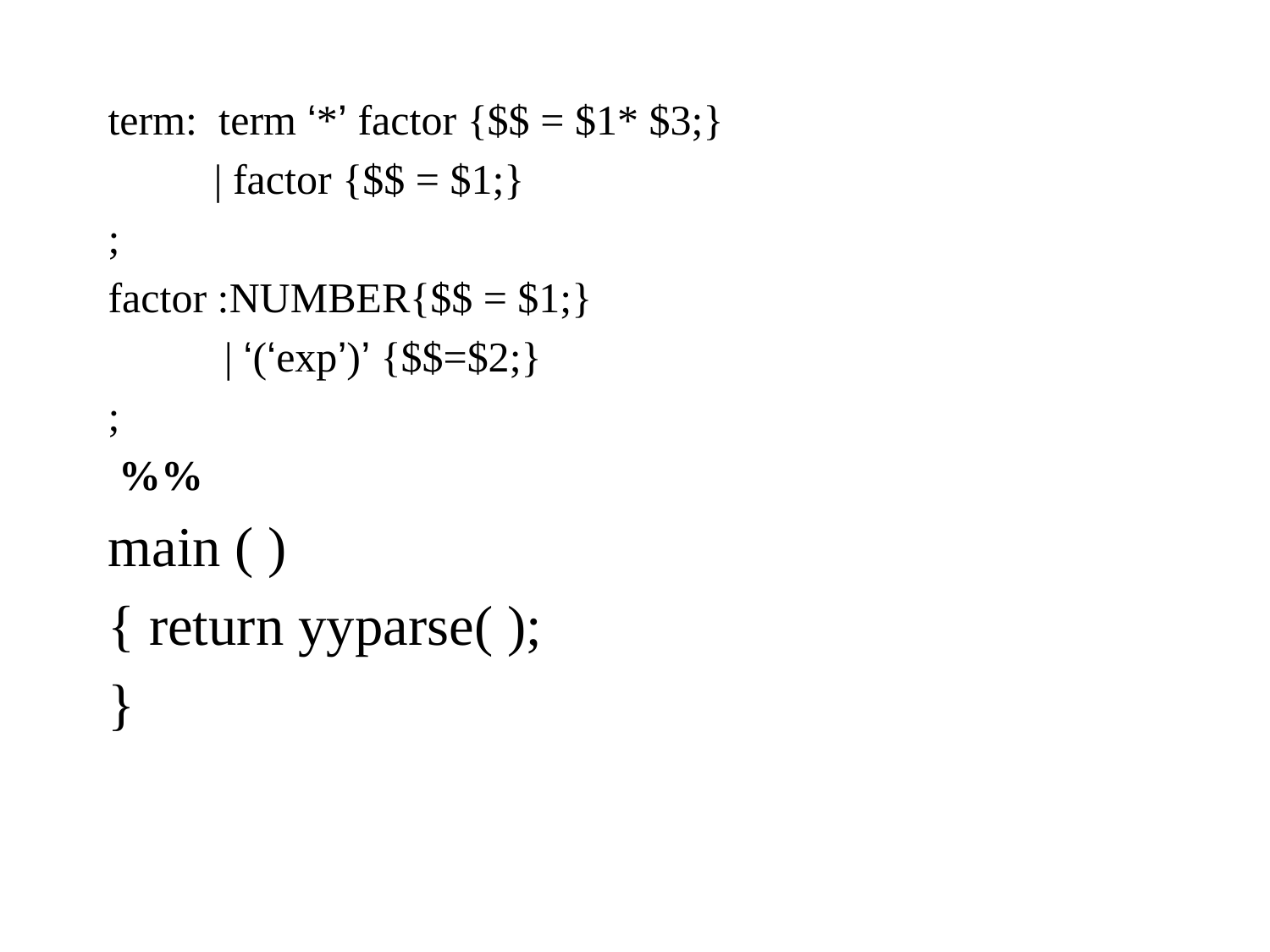

term:  term ‘*’ factor {$$ = $1* $3;}
          | factor {$$ = $1;}
;
factor :NUMBER{$$ = $1;}
           | ‘(‘exp’)’ {$$=$2;}
;
 %%
main ( )
{ return yyparse( );
}